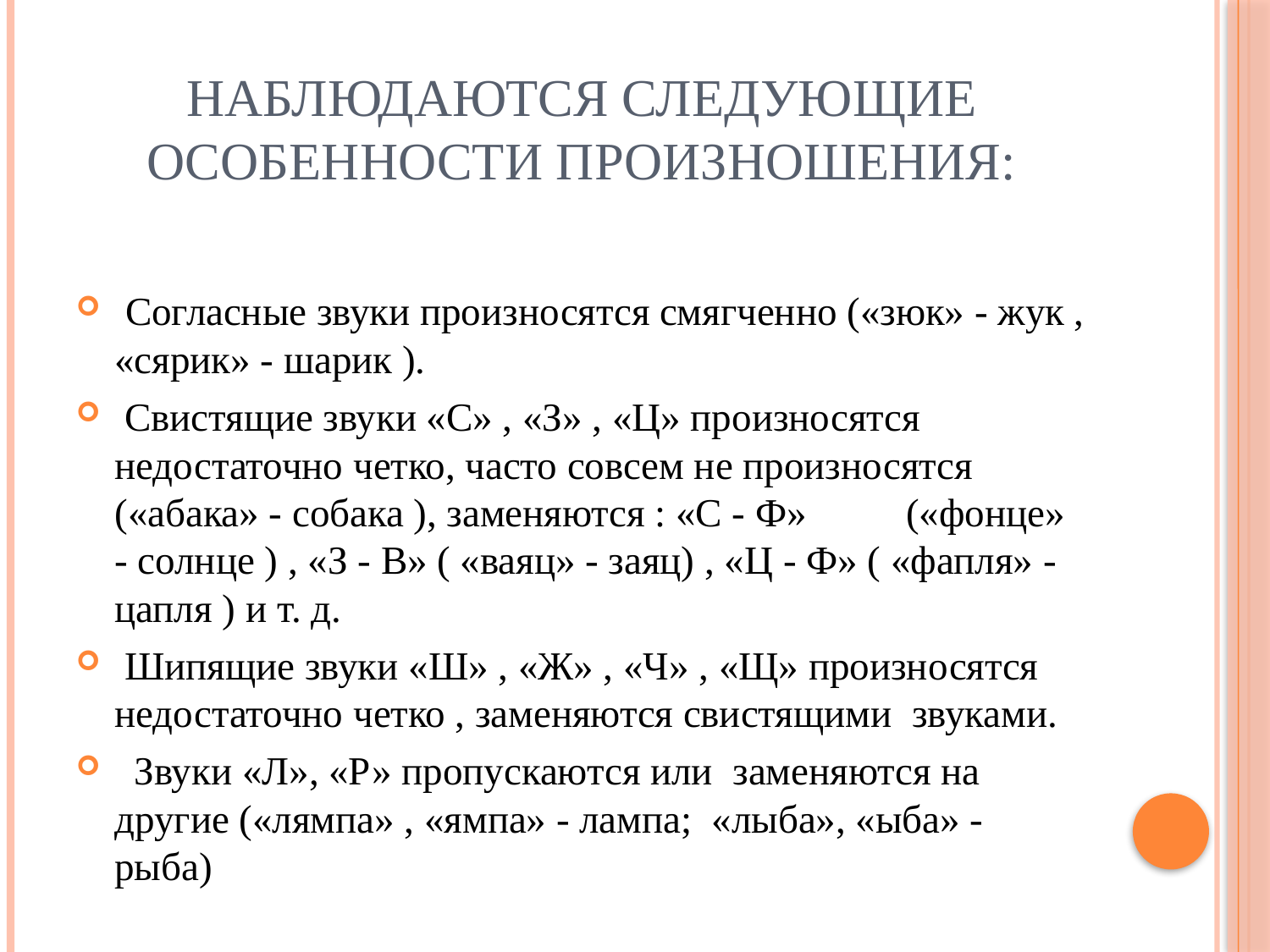

# Наблюдаются следующие особенности произношения:

 Согласные звуки произносятся смягченно («зюк» - жук , «сярик» - шарик ).
 Свистящие звуки «С» , «З» , «Ц» произносятся недостаточно четко, часто совсем не произносятся («абака» - собака ), заменяются : «С - Ф»          («фонце» - солнце ) , «З - В» ( «ваяц» - заяц) , «Ц - Ф» ( «фапля» - цапля ) и т. д.
 Шипящие звуки «Ш» , «Ж» , «Ч» , «Щ» произносятся недостаточно четко , заменяются свистящими  звуками.
  Звуки «Л», «Р» пропускаются или  заменяются на другие («лямпа» , «ямпа» - лампа;  «лыба», «ыба» - рыба)